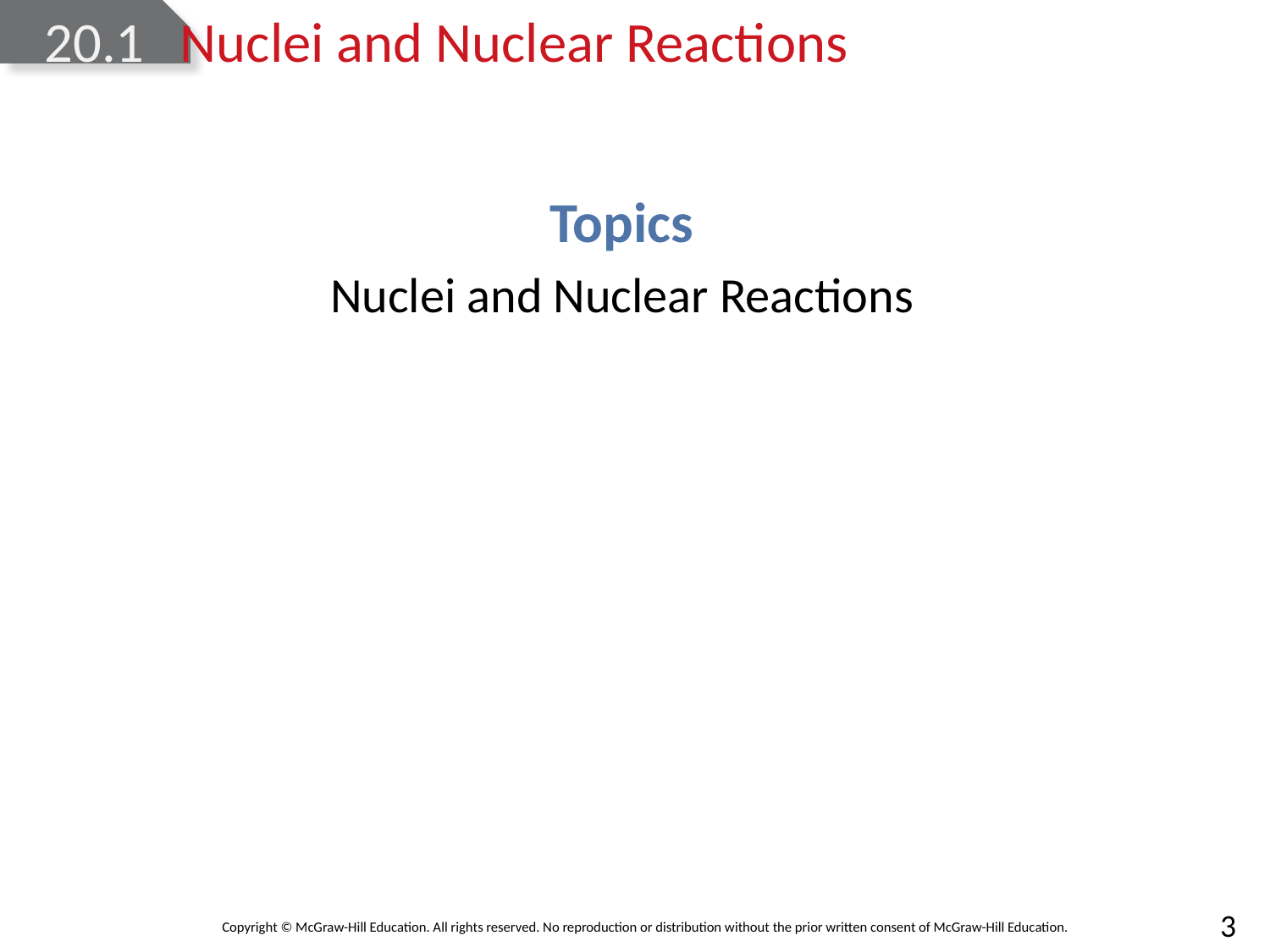

# 20.1	Nuclei and Nuclear Reactions
Topics
Nuclei and Nuclear Reactions